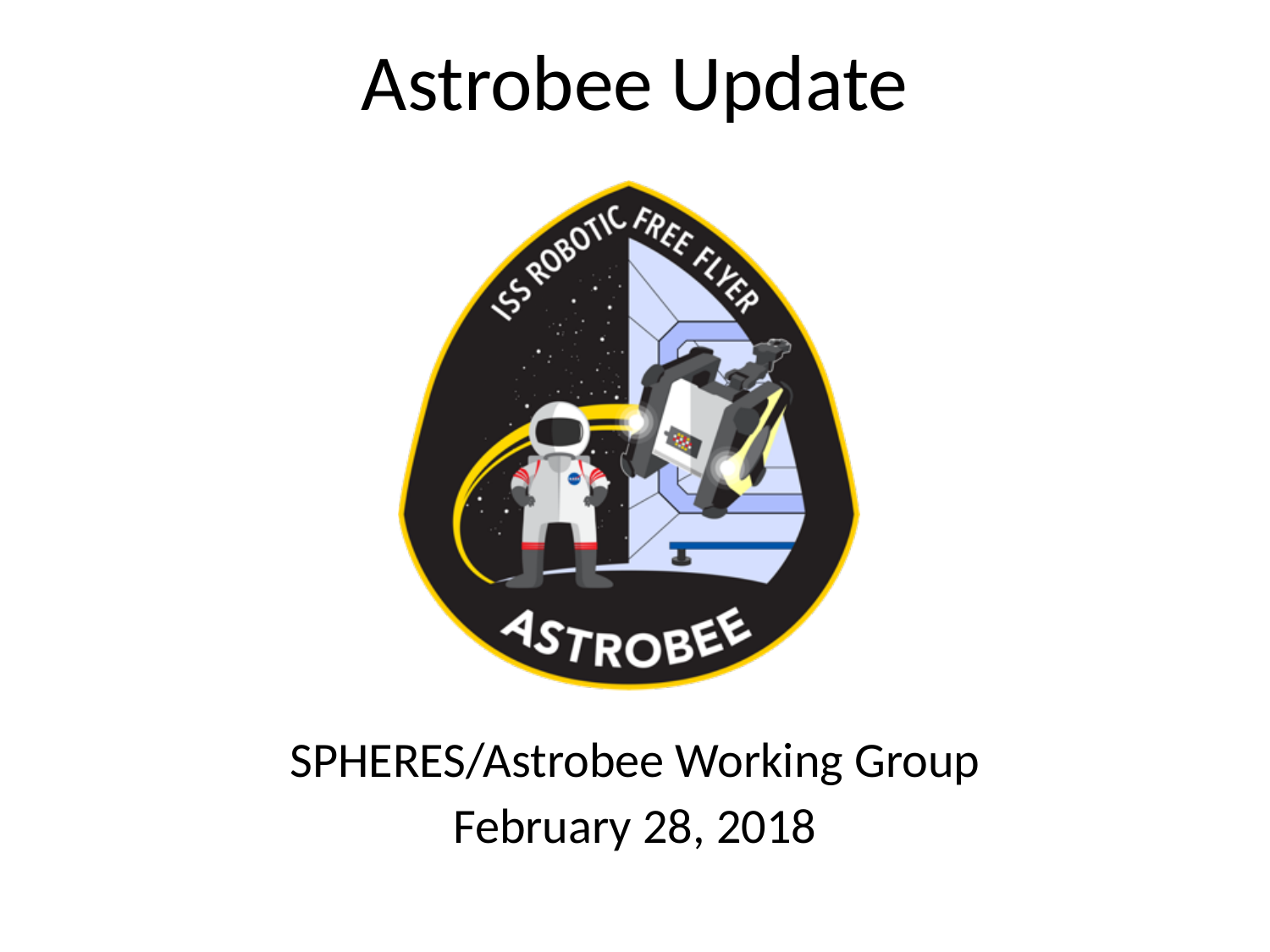

# Astrobee Update
SPHERES/Astrobee Working Group
February 28, 2018